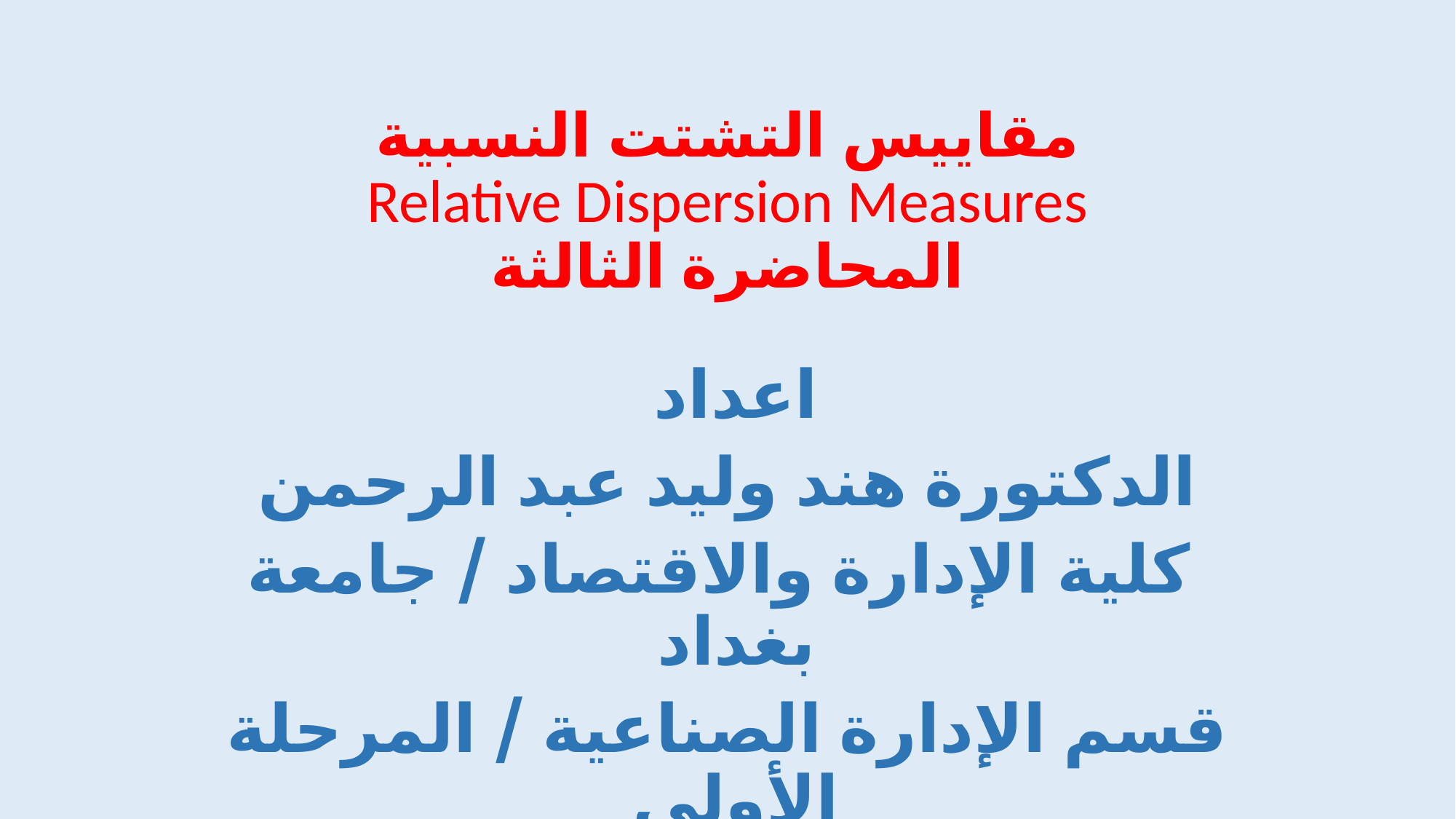

# مقاييس التشتت النسبية Relative Dispersion Measures المحاضرة الثالثة
اعداد
الدكتورة هند وليد عبد الرحمن
 كلية الإدارة والاقتصاد / جامعة بغداد
قسم الإدارة الصناعية / المرحلة الأولى